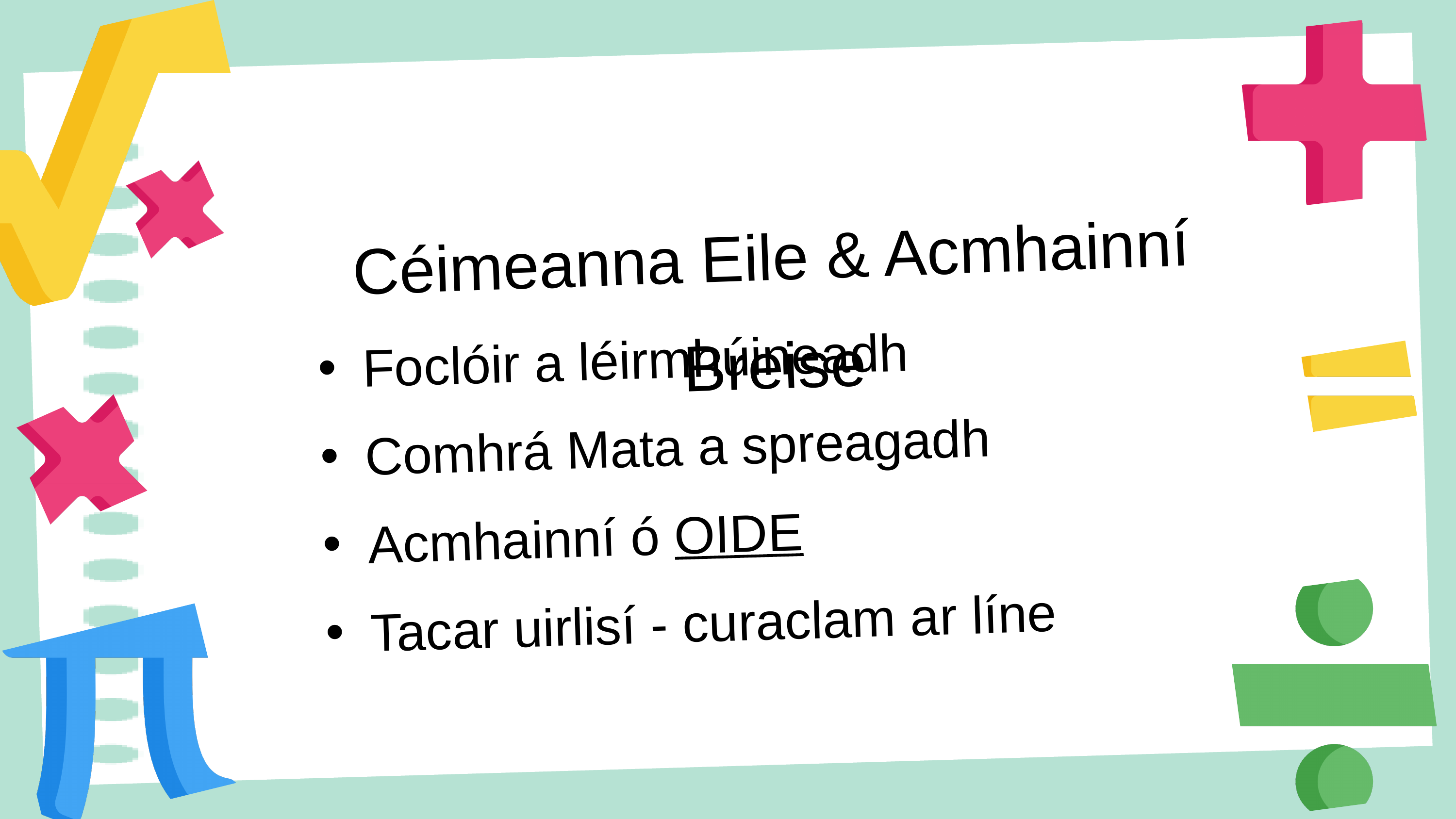

Céimeanna Eile & Acmhainní Breise
Foclóir a léirmhúineadh
Comhrá Mata a spreagadh
Acmhainní ó OIDE
Tacar uirlisí - curaclam ar líne